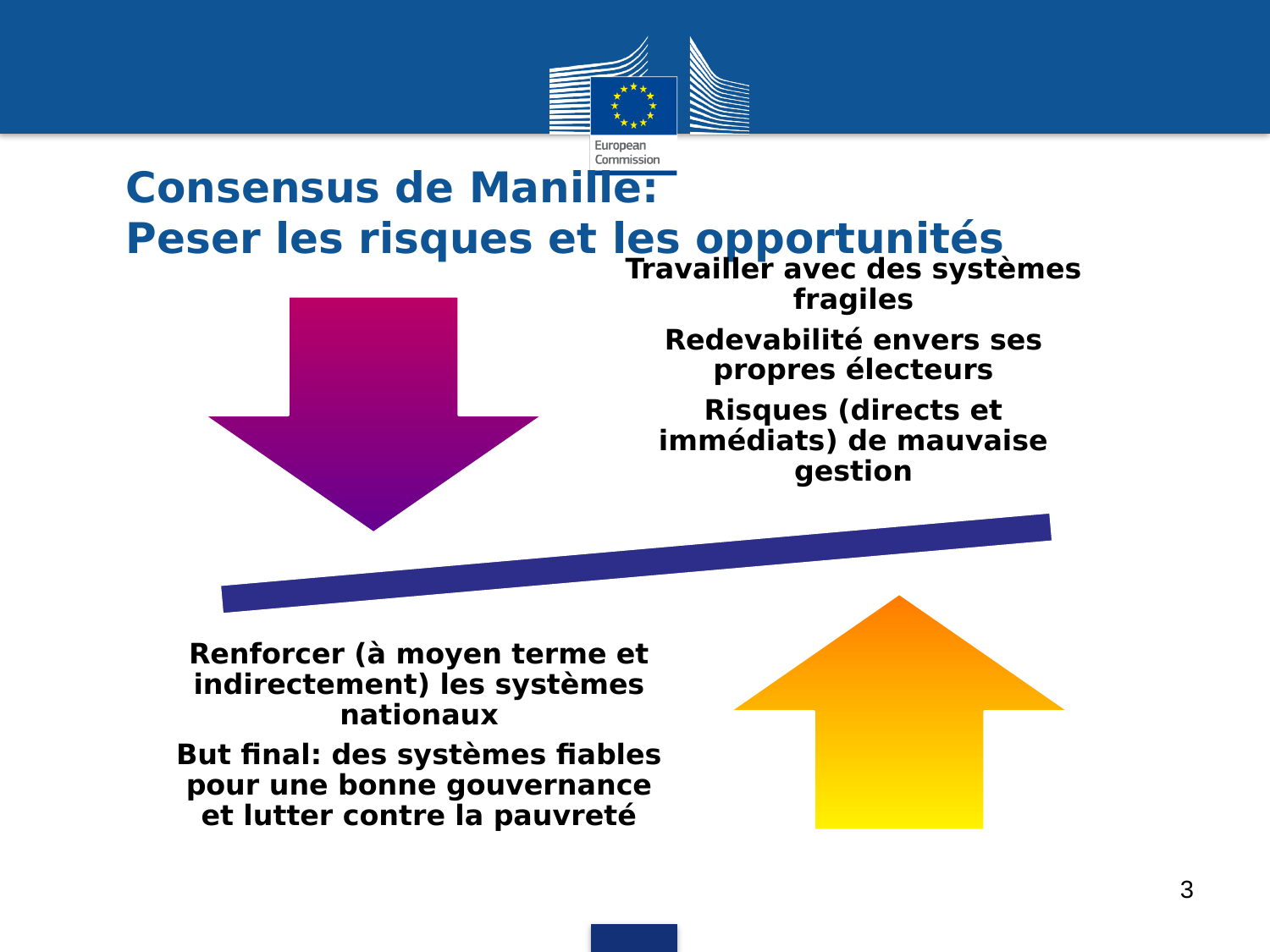

# Consensus de Manille: Peser les risques et les opportunités
Travailler avec des systèmes fragiles
Redevabilité envers ses propres électeurs
Risques (directs et immédiats) de mauvaise gestion

Renforcer (à moyen terme et indirectement) les systèmes nationaux
But final: des systèmes fiables pour une bonne gouvernance et lutter contre la pauvreté

3